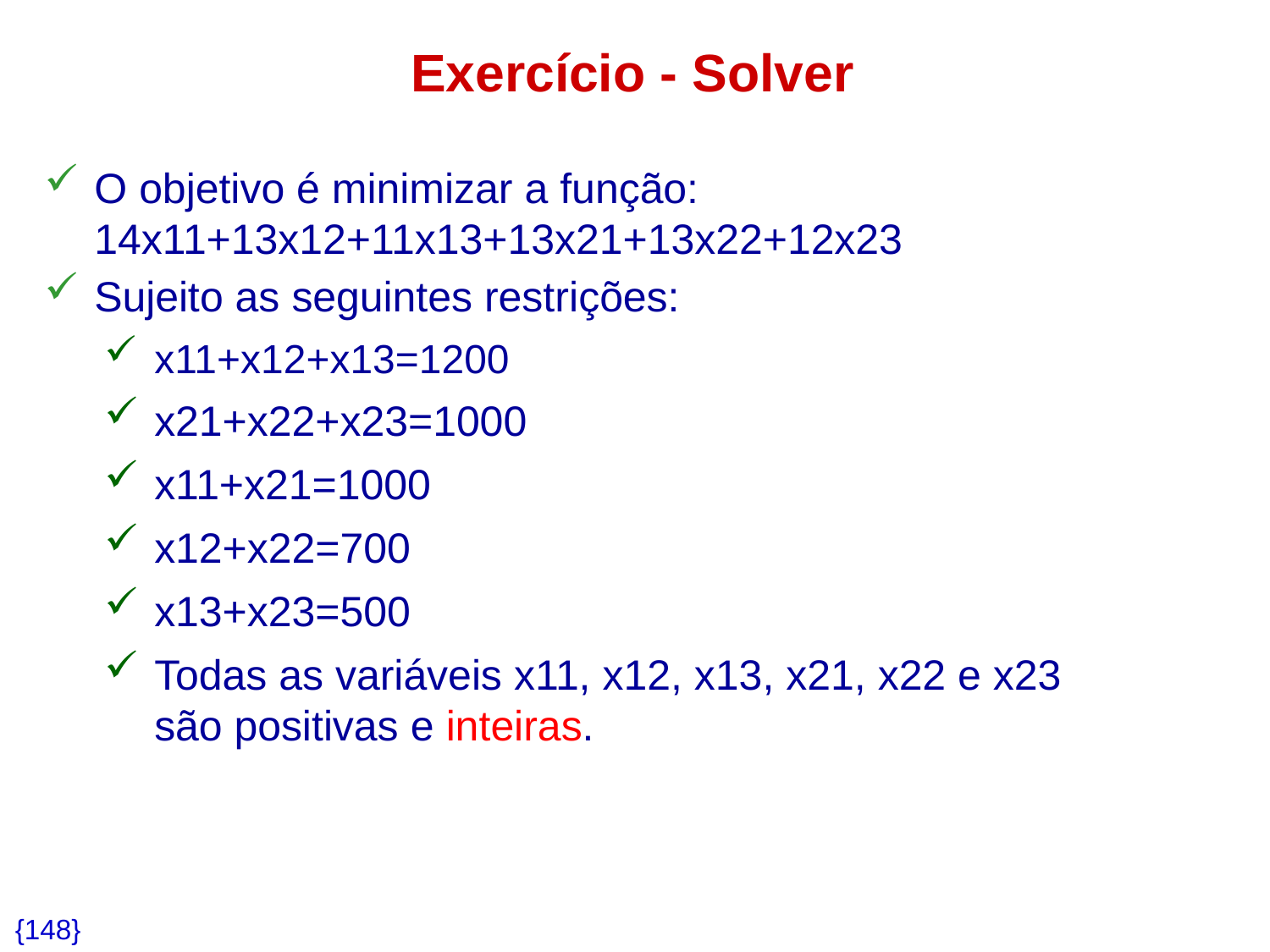

# Exercício - Solver
O objetivo é minimizar a função: 14x11+13x12+11x13+13x21+13x22+12x23
Sujeito as seguintes restrições:
x11+x12+x13=1200
x21+x22+x23=1000
x11+x21=1000
x12+x22=700
x13+x23=500
Todas as variáveis x11, x12, x13, x21, x22 e x23 são positivas e inteiras.

{148}